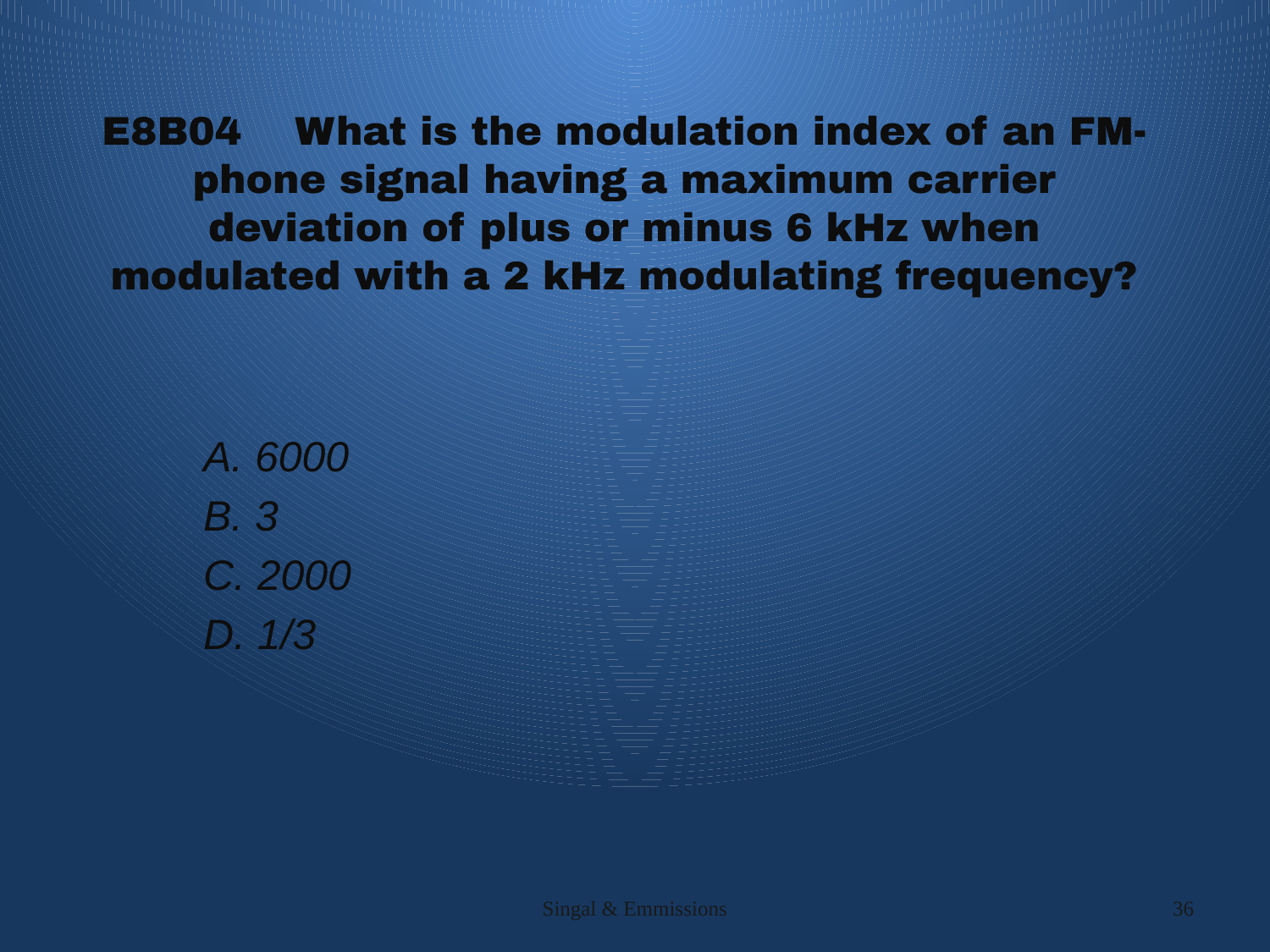

# E8B04    What is the modulation index of an FM-phone signal having a maximum carrier deviation of plus or minus 6 kHz when modulated with a 2 kHz modulating frequency?
A. 6000
B. 3
C. 2000
D. 1/3

Singal & Emmissions
36